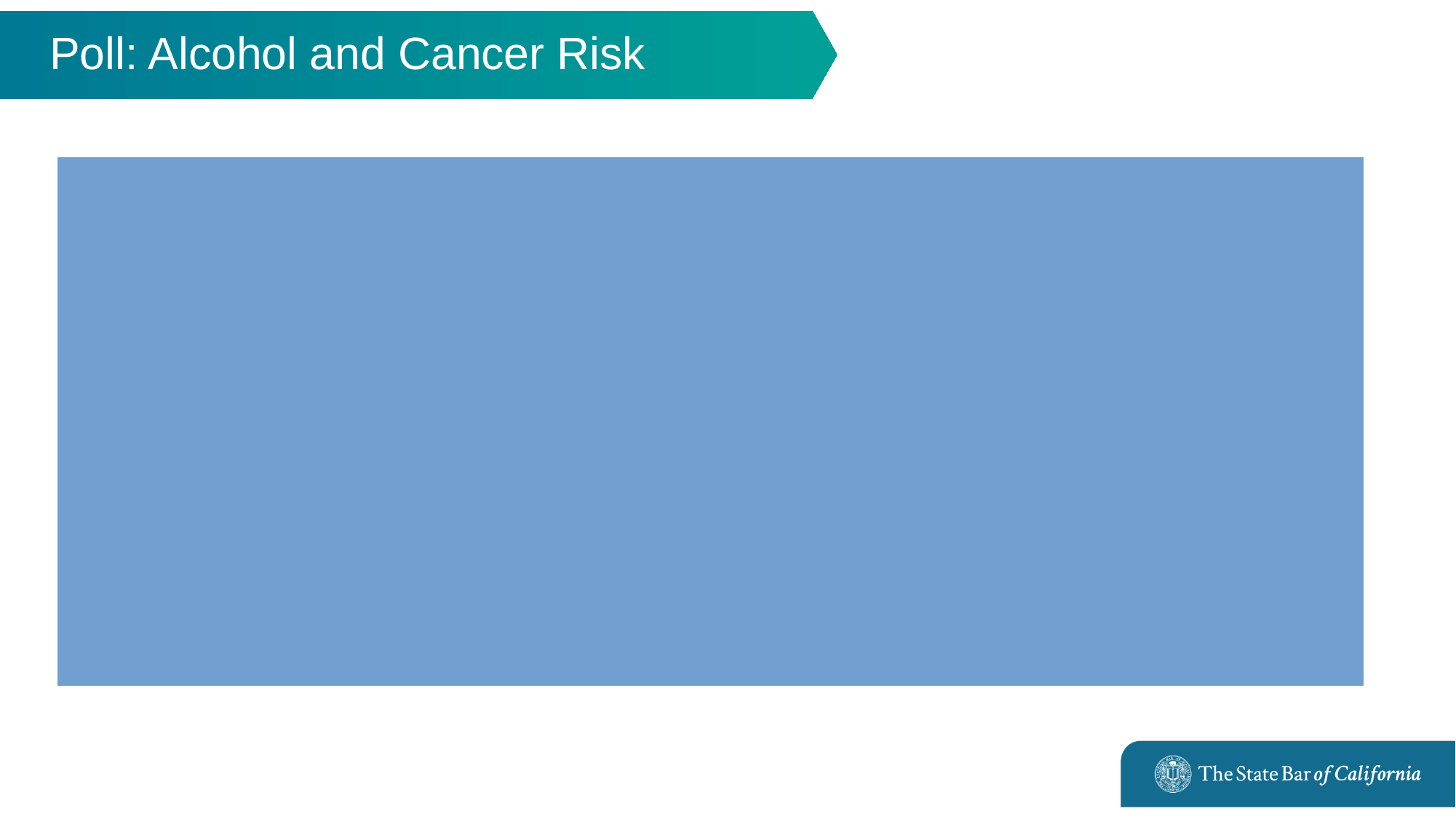

# Poll: Alcohol and Cancer Risk
What percentage of Americans are aware that alcohol consumption increases cancer risk?
91%
89%
81%
53%
45%